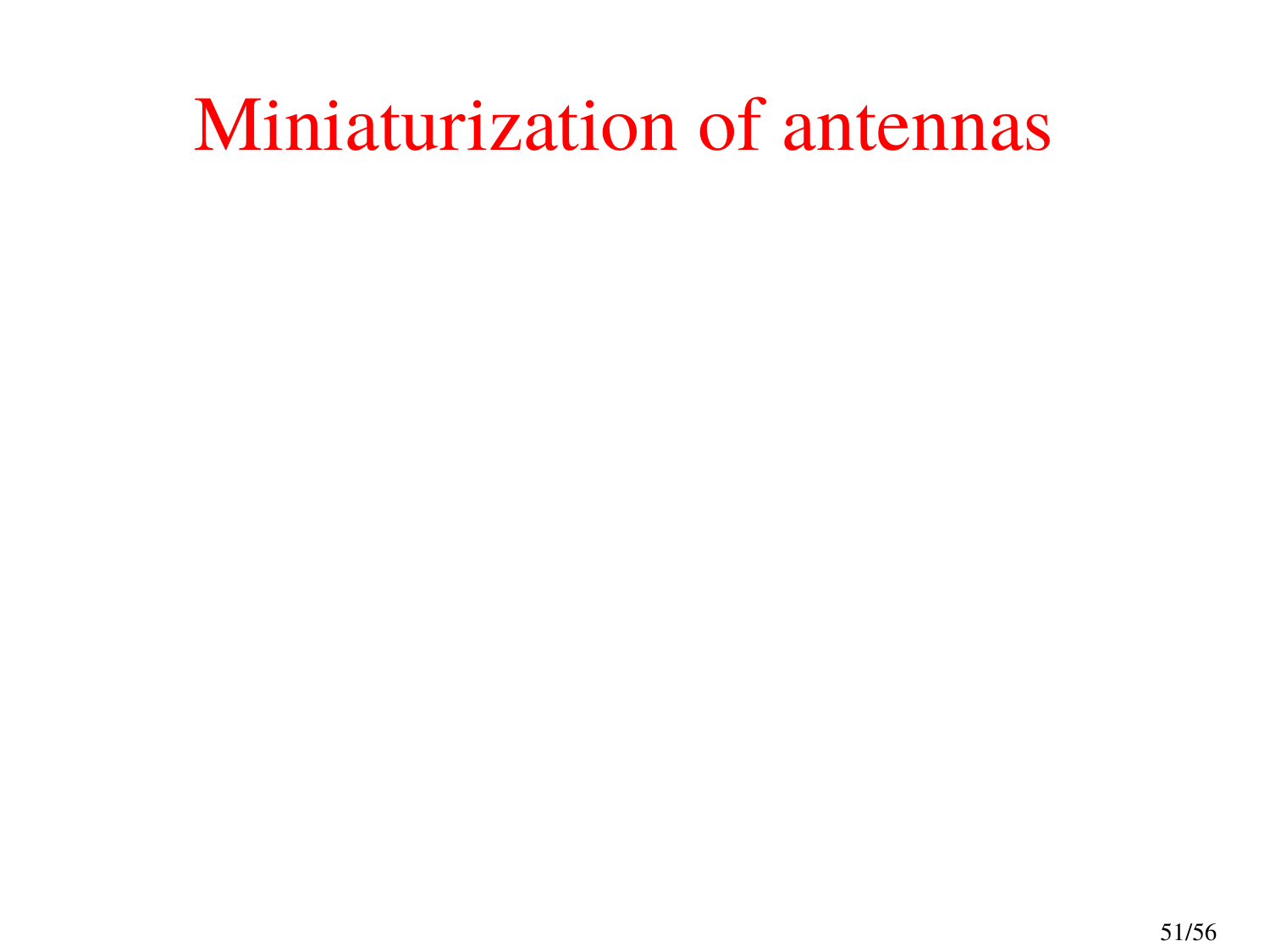

# Miniaturization of antennas
Miniaturization by using
Insert several slits
Bending the structure
Parasitic resonators
...